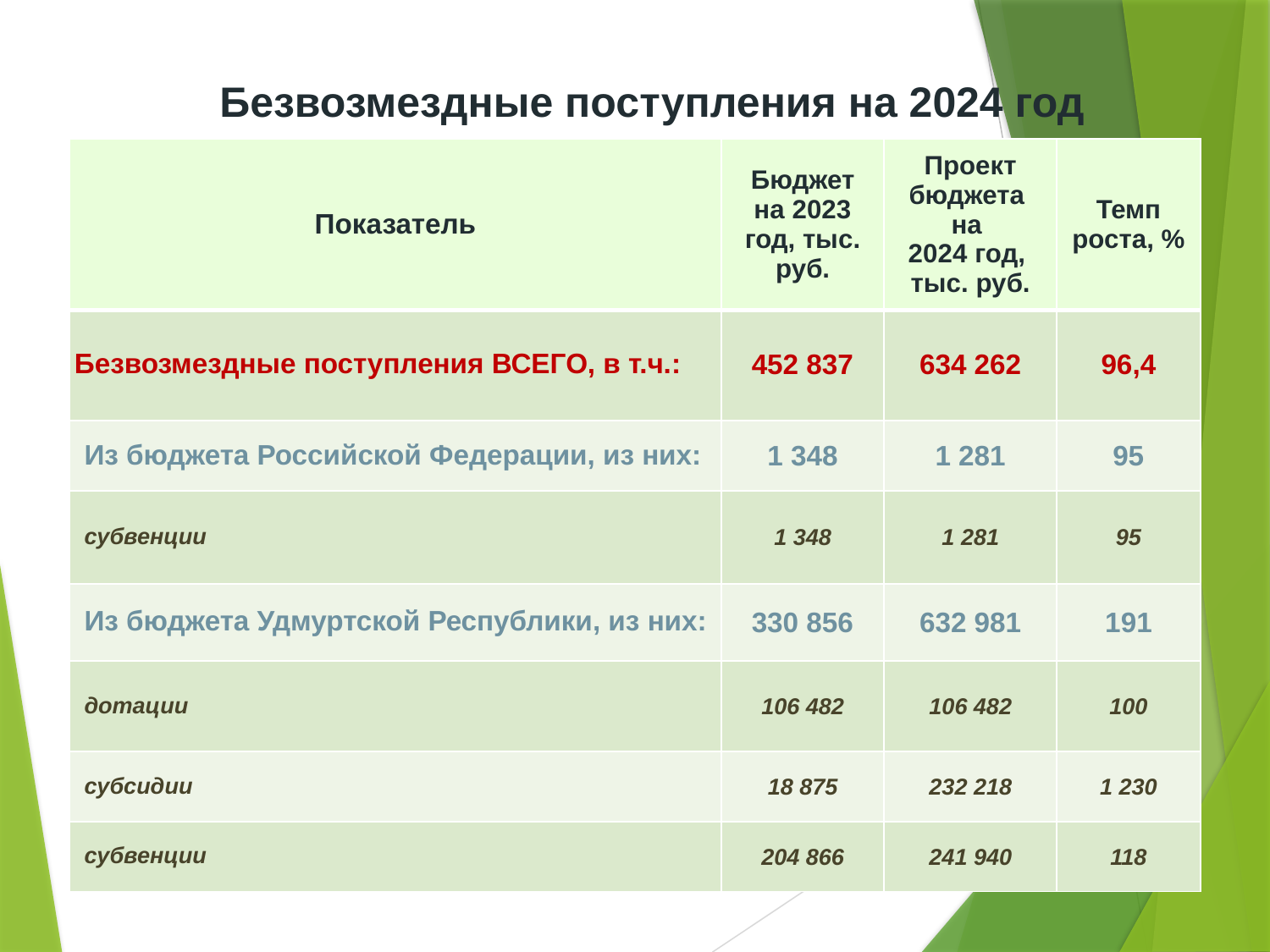

Безвозмездные поступления на 2024 год

| Показатель | Бюджет на 2023 год, тыс. руб. | Проект бюджета на 2024 год, тыс. руб. | Темп роста, % |
| --- | --- | --- | --- |
| Безвозмездные поступления ВСЕГО, в т.ч.: | 452 837 | 634 262 | 96,4 |
| Из бюджета Российской Федерации, из них: | 1 348 | 1 281 | 95 |
| субвенции | 1 348 | 1 281 | 95 |
| Из бюджета Удмуртской Республики, из них: | 330 856 | 632 981 | 191 |
| дотации | 106 482 | 106 482 | 100 |
| субсидии | 18 875 | 232 218 | 1 230 |
| субвенции | 204 866 | 241 940 | 118 |